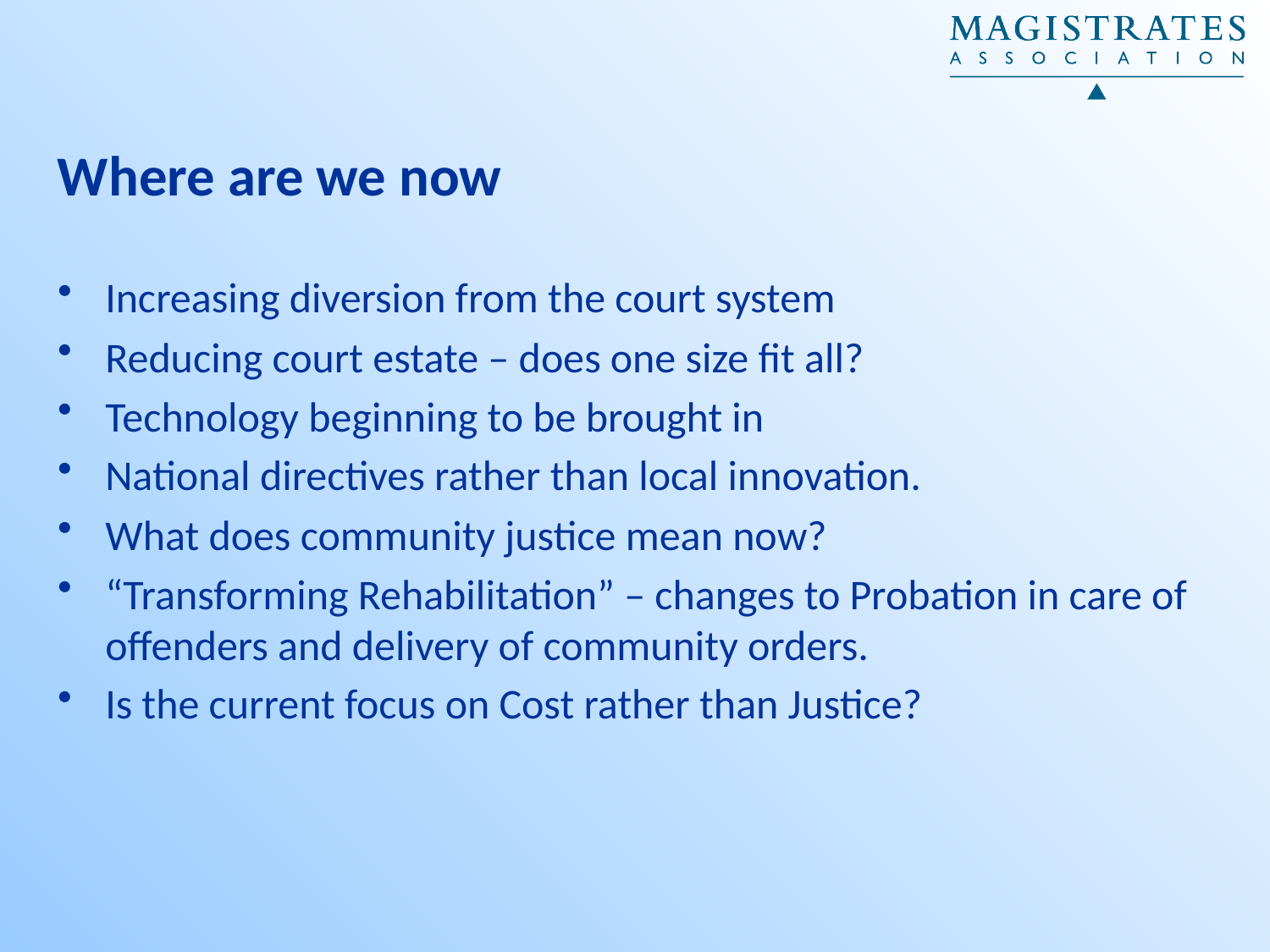

# Where are we now
Increasing diversion from the court system
Reducing court estate – does one size fit all?
Technology beginning to be brought in
National directives rather than local innovation.
What does community justice mean now?
“Transforming Rehabilitation” – changes to Probation in care of offenders and delivery of community orders.
Is the current focus on Cost rather than Justice?